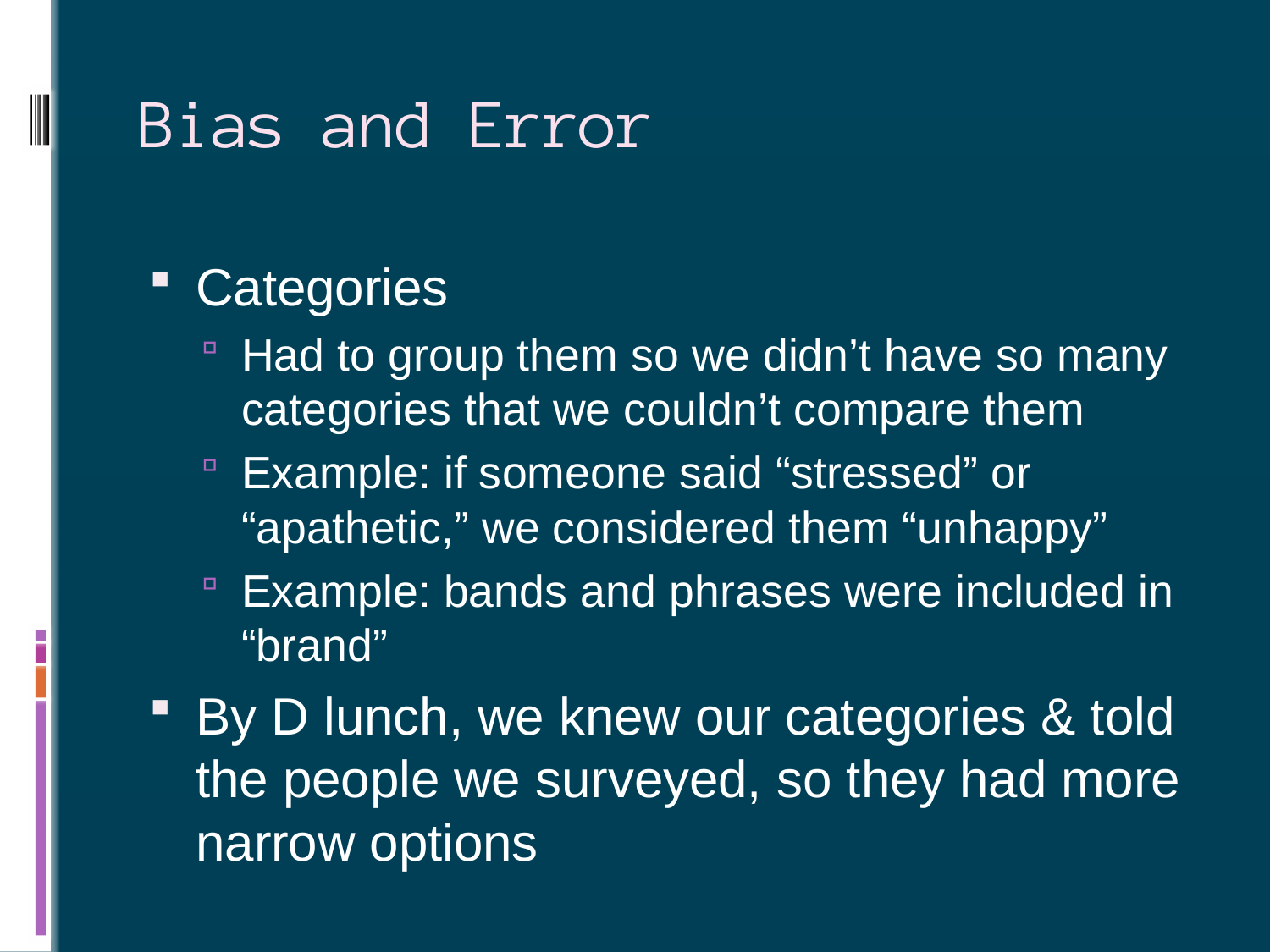

# Bias and Error
Categories
Had to group them so we didn’t have so many categories that we couldn’t compare them
Example: if someone said “stressed” or “apathetic,” we considered them “unhappy”
Example: bands and phrases were included in “brand”
By D lunch, we knew our categories & told the people we surveyed, so they had more narrow options